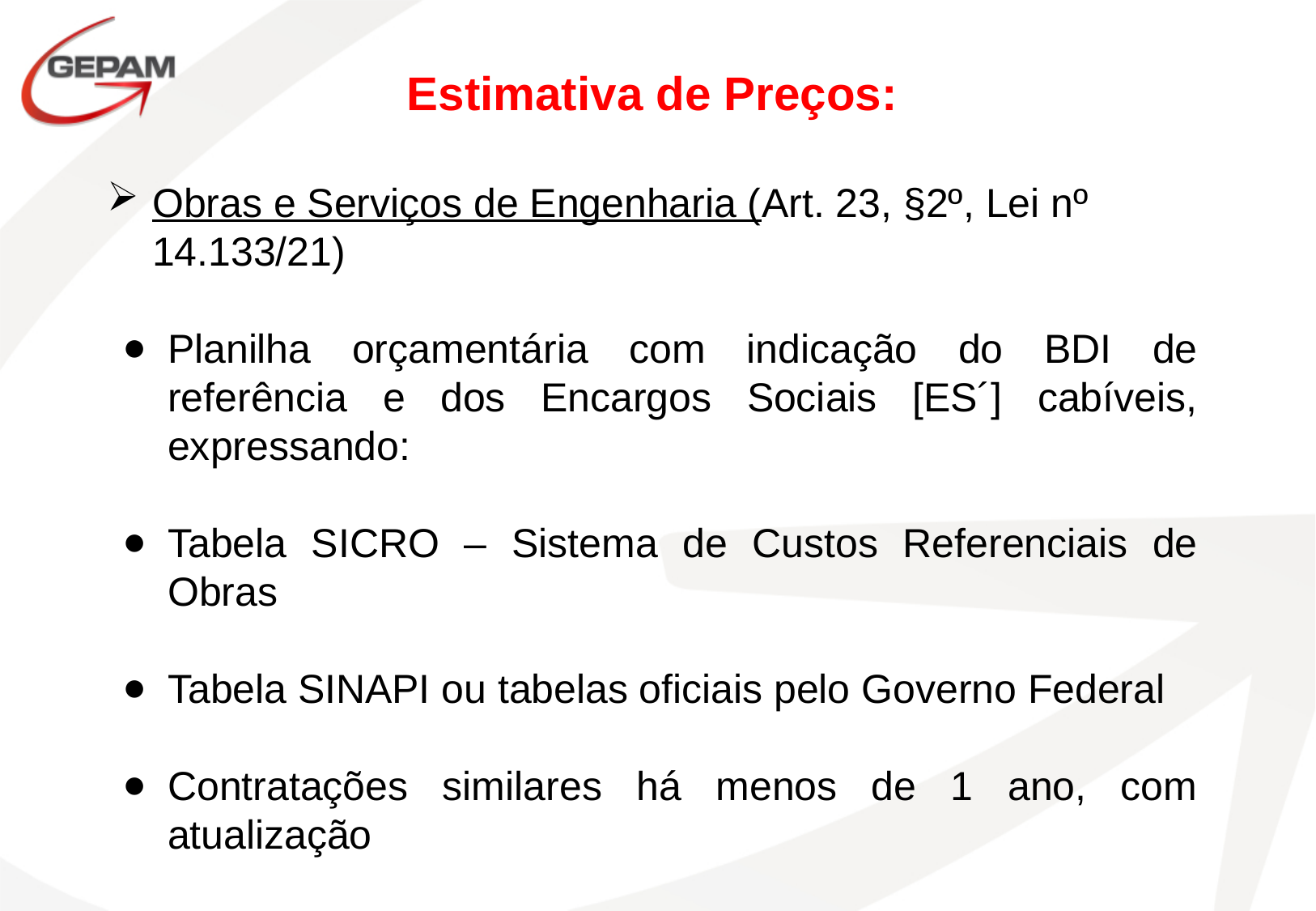

Estimativa de Preços:

Obras e Serviços de Engenharia (Art. 23, §2º, Lei nº 14.133/21)

Planilha orçamentária com indicação do BDI de referência e dos Encargos Sociais [ES´] cabíveis, expressando:

Tabela SICRO – Sistema de Custos Referenciais de Obras

Tabela SINAPI ou tabelas oficiais pelo Governo Federal

Contratações similares há menos de 1 ano, com atualização

Pesquisa na base nacional de notas fiscais eletrônica, na forma do regulamento.